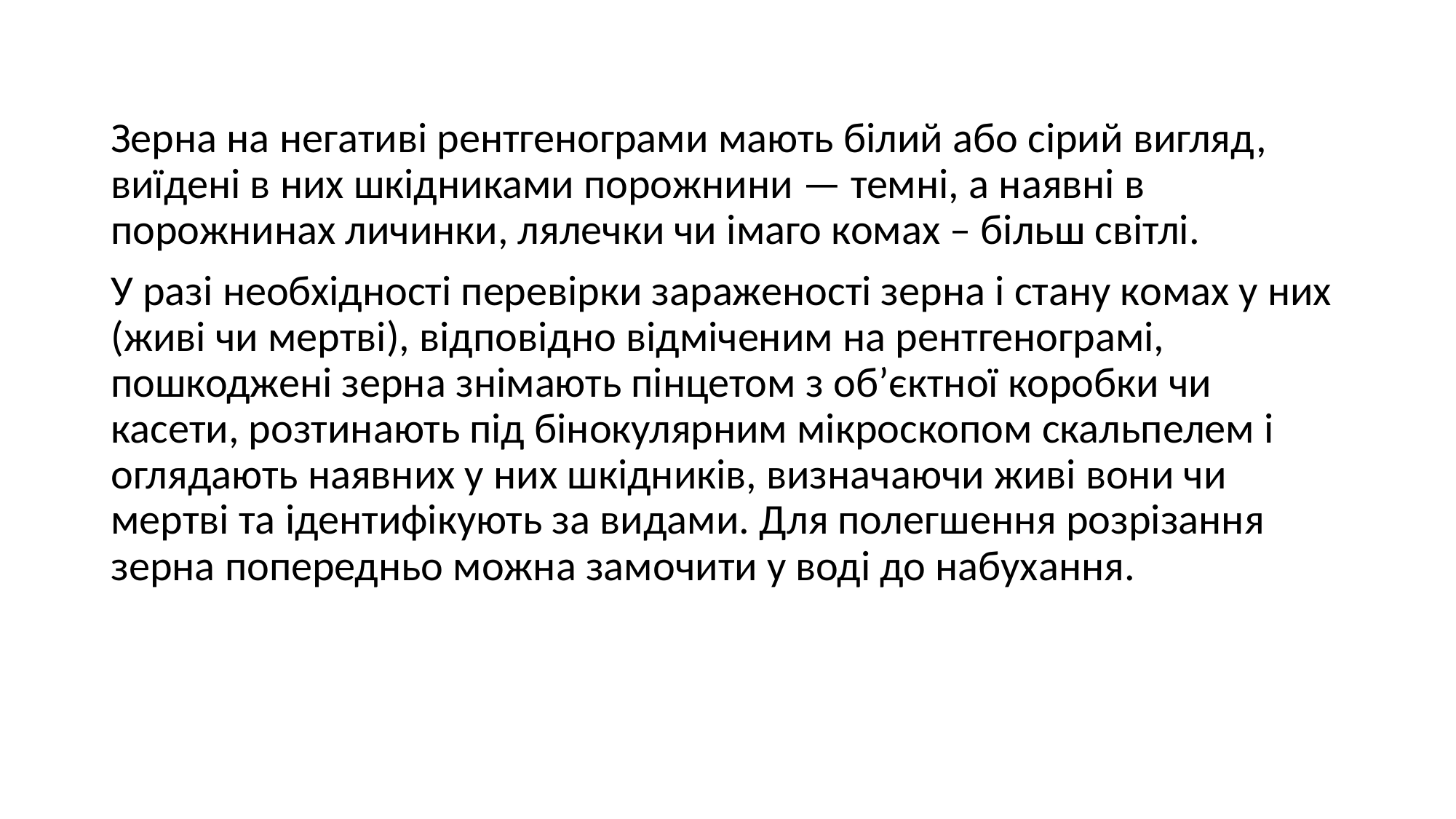

Зерна на негативі рентгенограми мають білий або сірий вигляд, виїдені в них шкідниками порожнини — темні, а наявні в порожнинах личинки, лялечки чи імаго комах – більш світлі.
У разі необхідності перевірки зараженості зерна і стану комах у них (живі чи мертві), відповідно відміченим на рентгенограмі, пошкоджені зерна знімають пінцетом з об’єктної коробки чи касети, розтинають під бінокулярним мікроскопом скальпелем і оглядають наявних у них шкідників, визначаючи живі вони чи мертві та ідентифікують за видами. Для полегшення розрізання зерна попередньо можна замочити у воді до набухання.